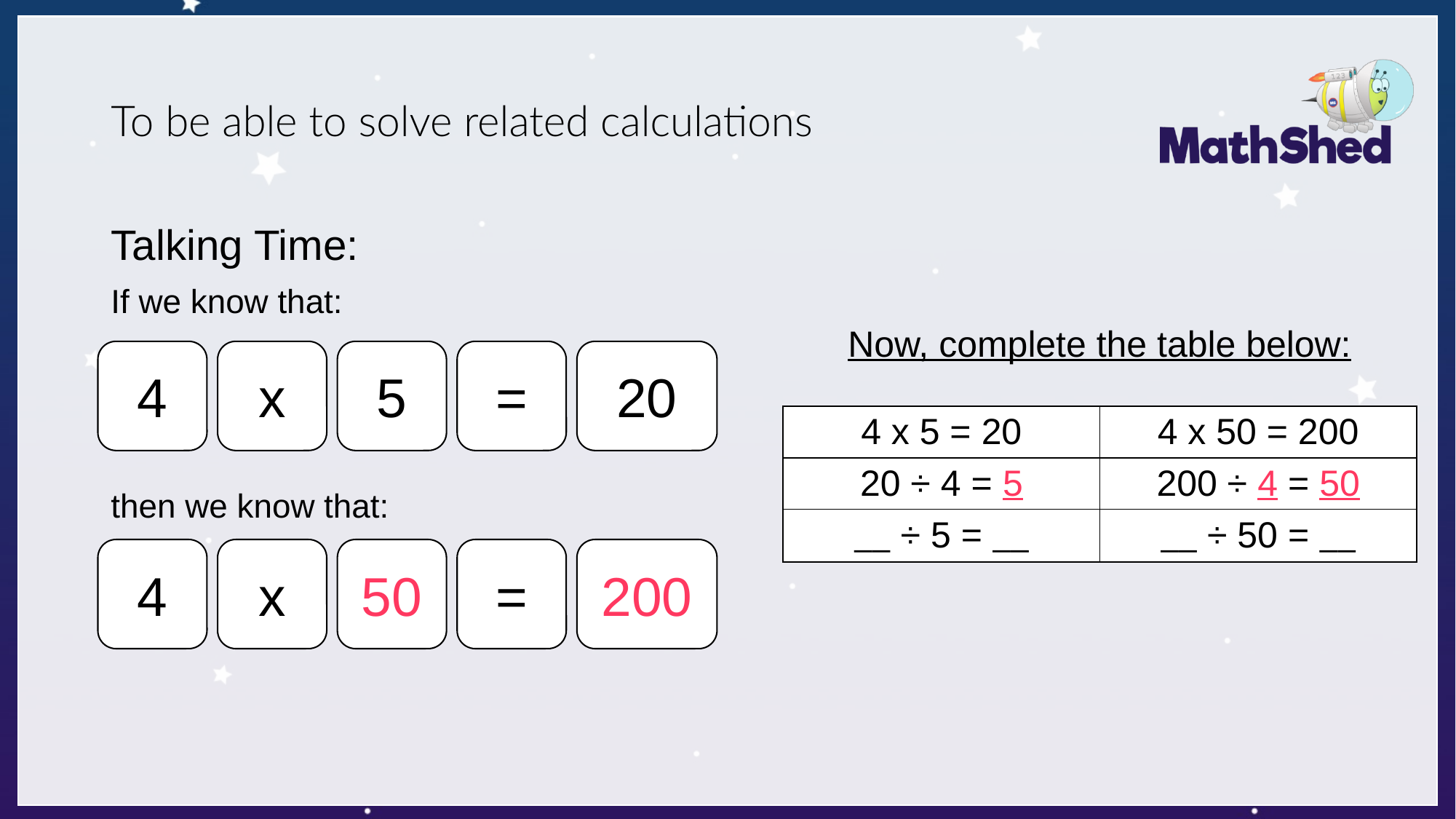

# To be able to solve related calculations
Talking Time:
If we know that:

then we know that:

Now, complete the table below:
4
x
5
=
20
| 4 x 5 = 20 | 4 x 50 = 200 |
| --- | --- |
| 20 ÷ 4 = 5 | 200 ÷ 4 = 50 |
| \_\_ ÷ 5 = \_\_ | \_\_ ÷ 50 = \_\_ |
4
x
50
=
200